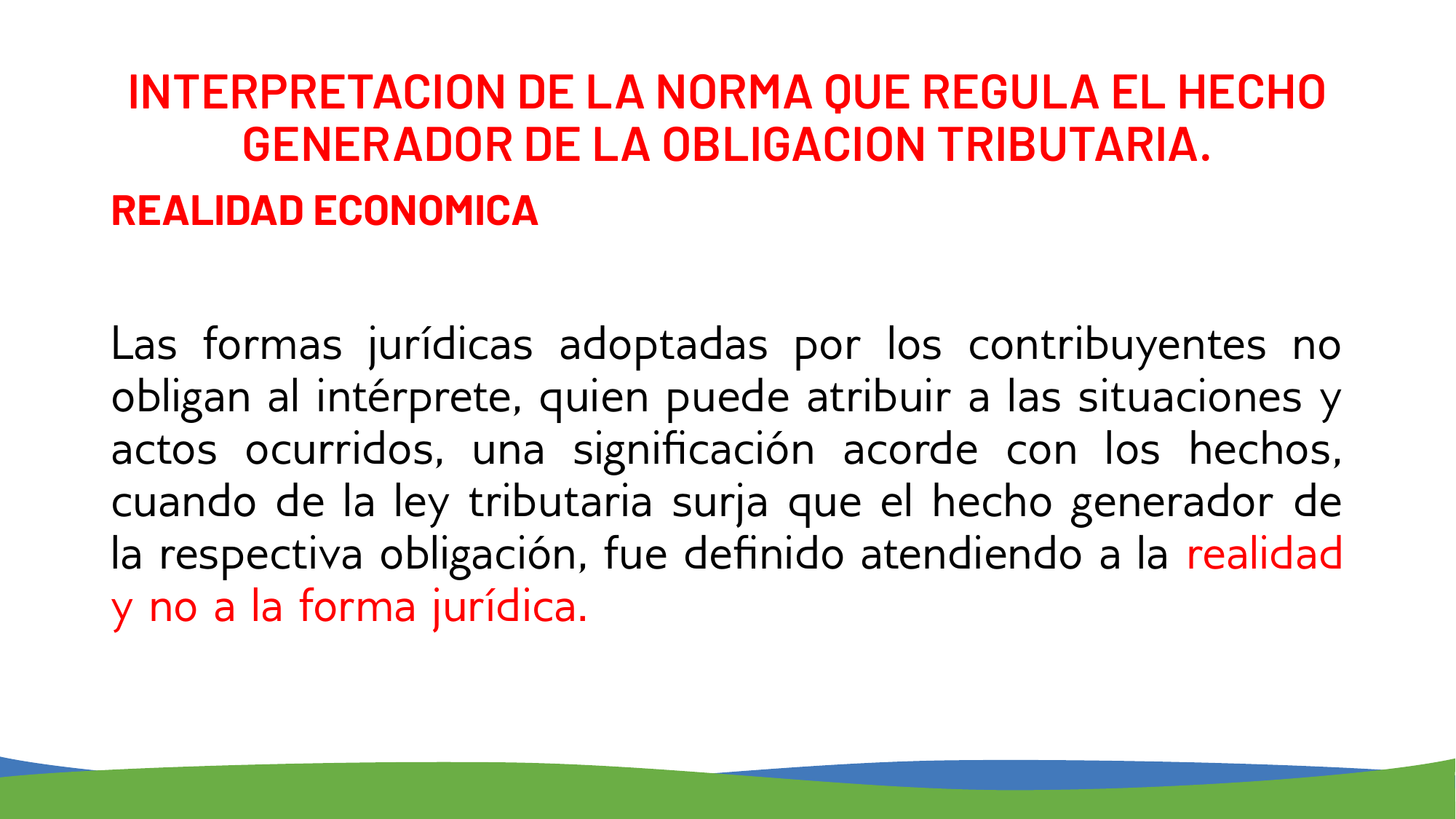

# INTERPRETACION DE LA NORMA QUE REGULA EL HECHO GENERADOR DE LA OBLIGACION TRIBUTARIA.
REALIDAD ECONOMICA

Las formas jurídicas adoptadas por los contribuyentes no obligan al intérprete, quien puede atribuir a las situaciones y actos ocurridos, una significación acorde con los hechos, cuando de la ley tributaria surja que el hecho generador de la respectiva obligación, fue definido atendiendo a la realidad y no a la forma jurídica.